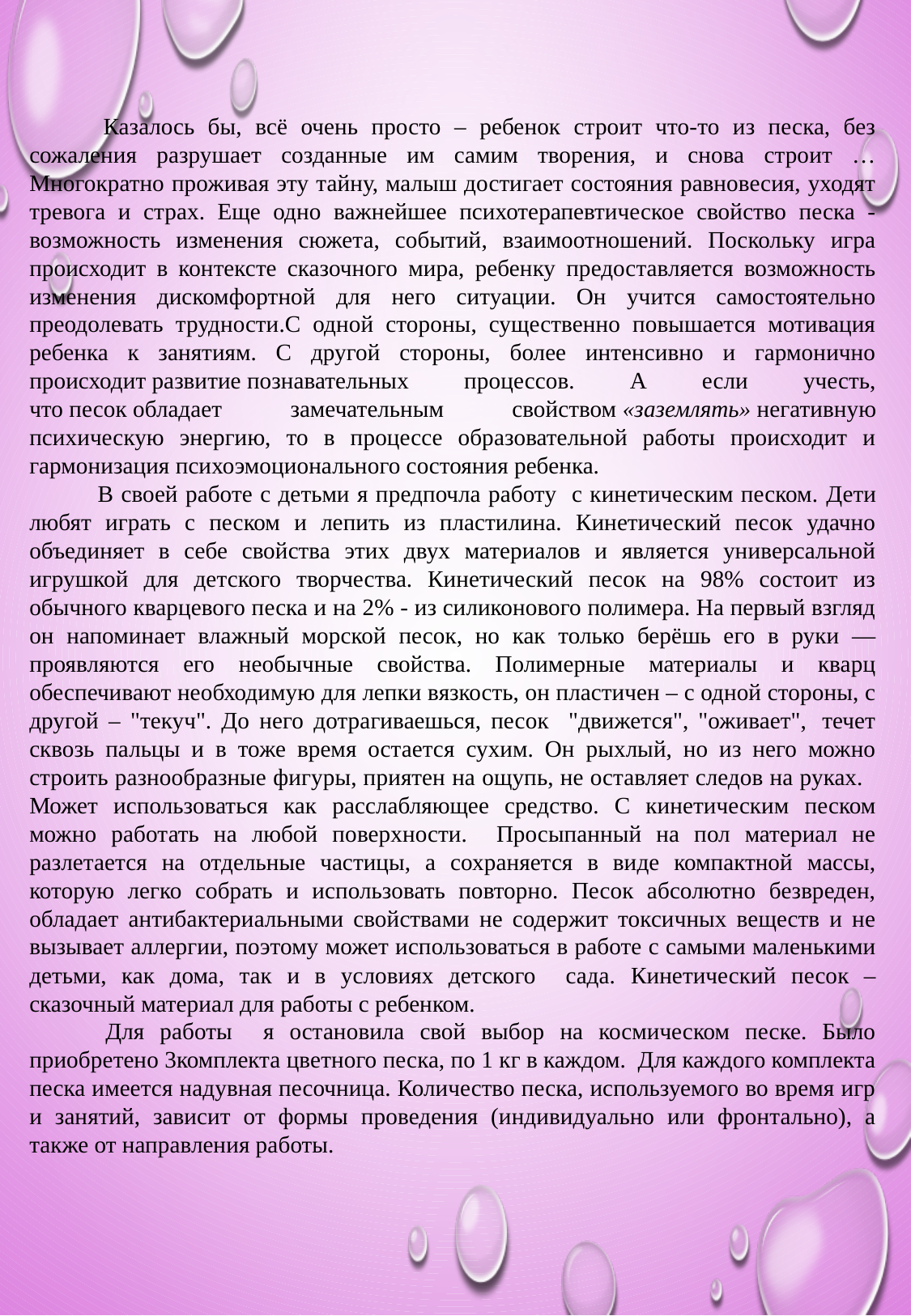

Казалось бы, всё очень просто – ребенок строит что-то из песка, без сожаления разрушает созданные им самим творения, и снова строит …Многократно проживая эту тайну, малыш достигает состояния равновесия, уходят тревога и страх. Еще одно важнейшее психотерапевтическое свойство песка - возможность изменения сюжета, событий, взаимоотношений. Поскольку игра происходит в контексте сказочного мира, ребенку предоставляется возможность изменения дискомфортной для него ситуации. Он учится самостоятельно преодолевать трудности.С одной стороны, существенно повышается мотивация ребенка к занятиям. С другой стороны, более интенсивно и гармонично происходит развитие познавательных процессов. А если учесть, что песок обладает замечательным свойством «заземлять» негативную психическую энергию, то в процессе образовательной работы происходит и гармонизация психоэмоционального состояния ребенка.
 В своей работе с детьми я предпочла работу  с кинетическим песком. Дети любят играть с песком и лепить из пластилина. Кинетический песок удачно объединяет в себе свойства этих двух материалов и является универсальной игрушкой для детского творчества. Кинетический песок на 98% состоит из обычного кварцевого песка и на 2% - из силиконового полимера. На первый взгляд он напоминает влажный морской песок, но как только берёшь его в руки — проявляются его необычные свойства. Полимерные материалы и кварц обеспечивают необходимую для лепки вязкость, он пластичен – с одной стороны, с другой – "текуч". До него дотрагиваешься, песок  "движется", "оживает",  течет сквозь пальцы и в тоже время остается сухим. Он рыхлый, но из него можно строить разнообразные фигуры, приятен на ощупь, не оставляет следов на руках.   Может использоваться как расслабляющее средство. С кинетическим песком можно работать на любой поверхности.  Просыпанный на пол материал не разлетается на отдельные частицы, а сохраняется в виде компактной массы, которую легко собрать и использовать повторно. Песок абсолютно безвреден, обладает антибактериальными свойствами не содержит токсичных веществ и не вызывает аллергии, поэтому может использоваться в работе с самыми маленькими детьми, как дома, так и в условиях детского  сада. Кинетический песок – сказочный материал для работы с ребенком.
 Для работы  я остановила свой выбор на космическом песке. Было приобретено 3комплекта цветного песка, по 1 кг в каждом.  Для каждого комплекта песка имеется надувная песочница. Количество песка, используемого во время игр и занятий, зависит от формы проведения (индивидуально или фронтально), а также от направления работы.